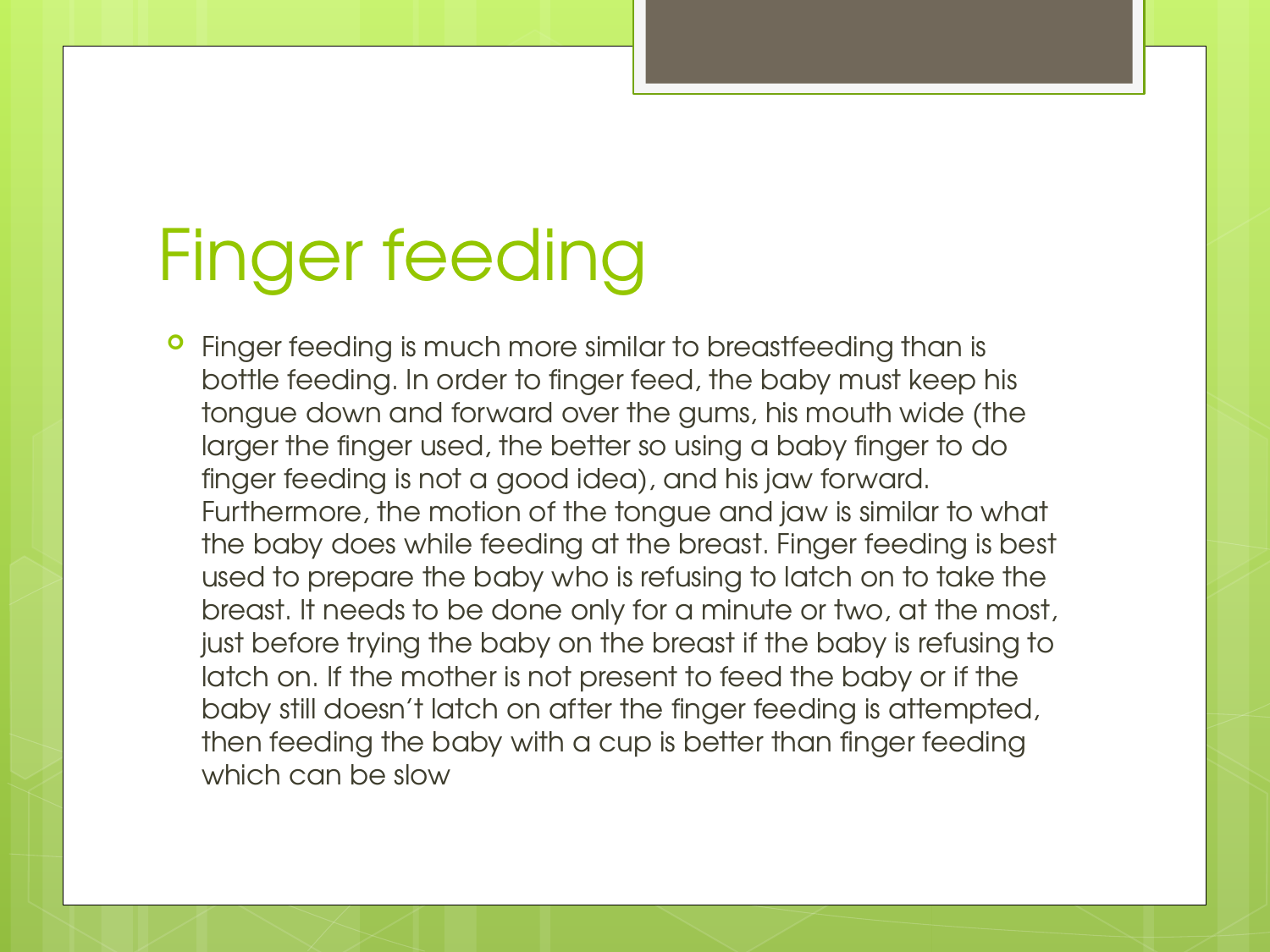

# Finger feeding
Finger feeding is much more similar to breastfeeding than is bottle feeding. In order to finger feed, the baby must keep his tongue down and forward over the gums, his mouth wide (the larger the finger used, the better so using a baby finger to do finger feeding is not a good idea), and his jaw forward. Furthermore, the motion of the tongue and jaw is similar to what the baby does while feeding at the breast. Finger feeding is best used to prepare the baby who is refusing to latch on to take the breast. It needs to be done only for a minute or two, at the most, just before trying the baby on the breast if the baby is refusing to latch on. If the mother is not present to feed the baby or if the baby still doesn’t latch on after the finger feeding is attempted, then feeding the baby with a cup is better than finger feeding which can be slow